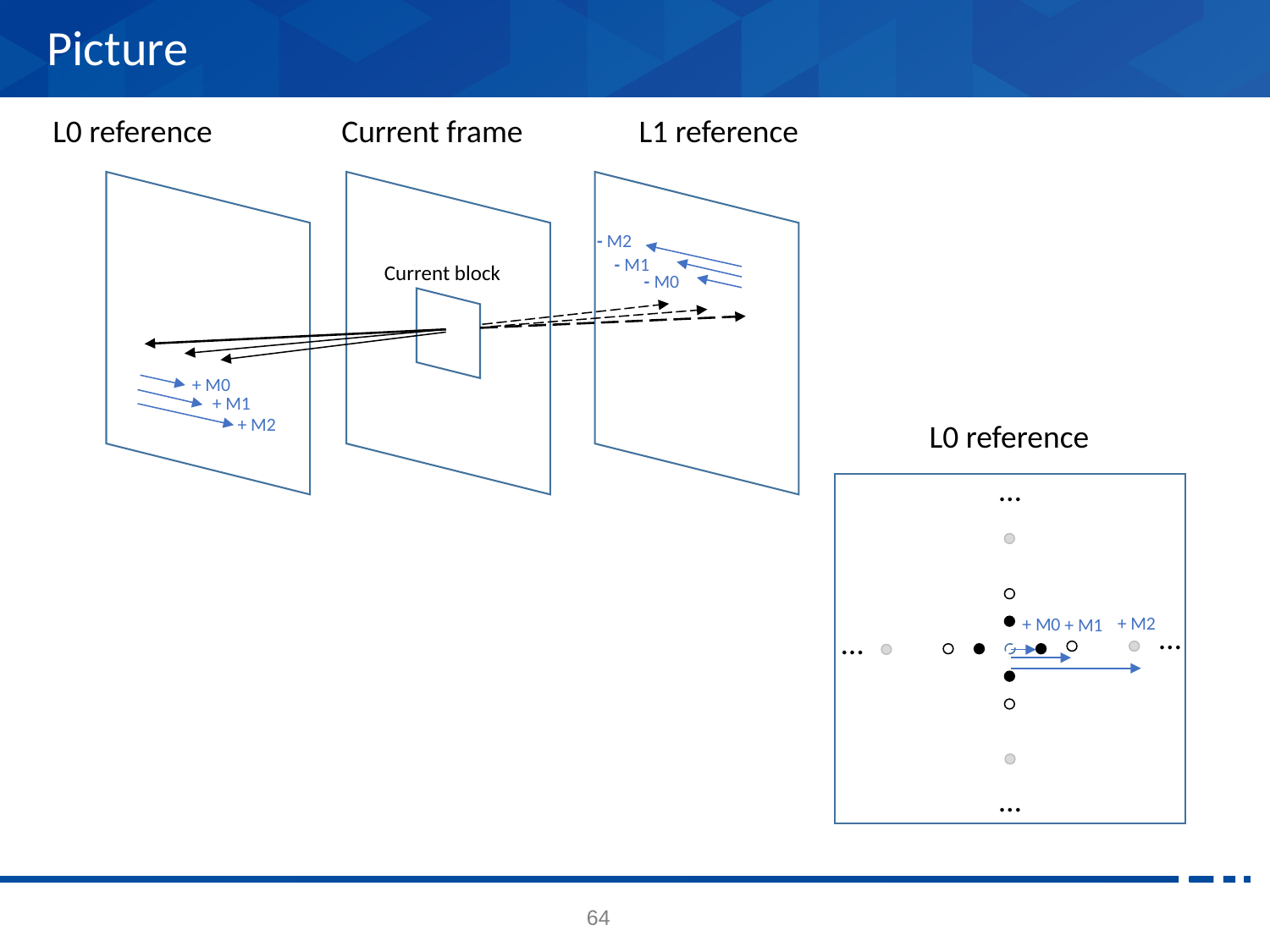

# Picture
L0 reference
Current frame
L1 reference
- M2

- M1
Current block
- M0

+ M0
+ M1
+ M2
L0 reference
…

…
…

…
+ M2
+ M0
+ M1